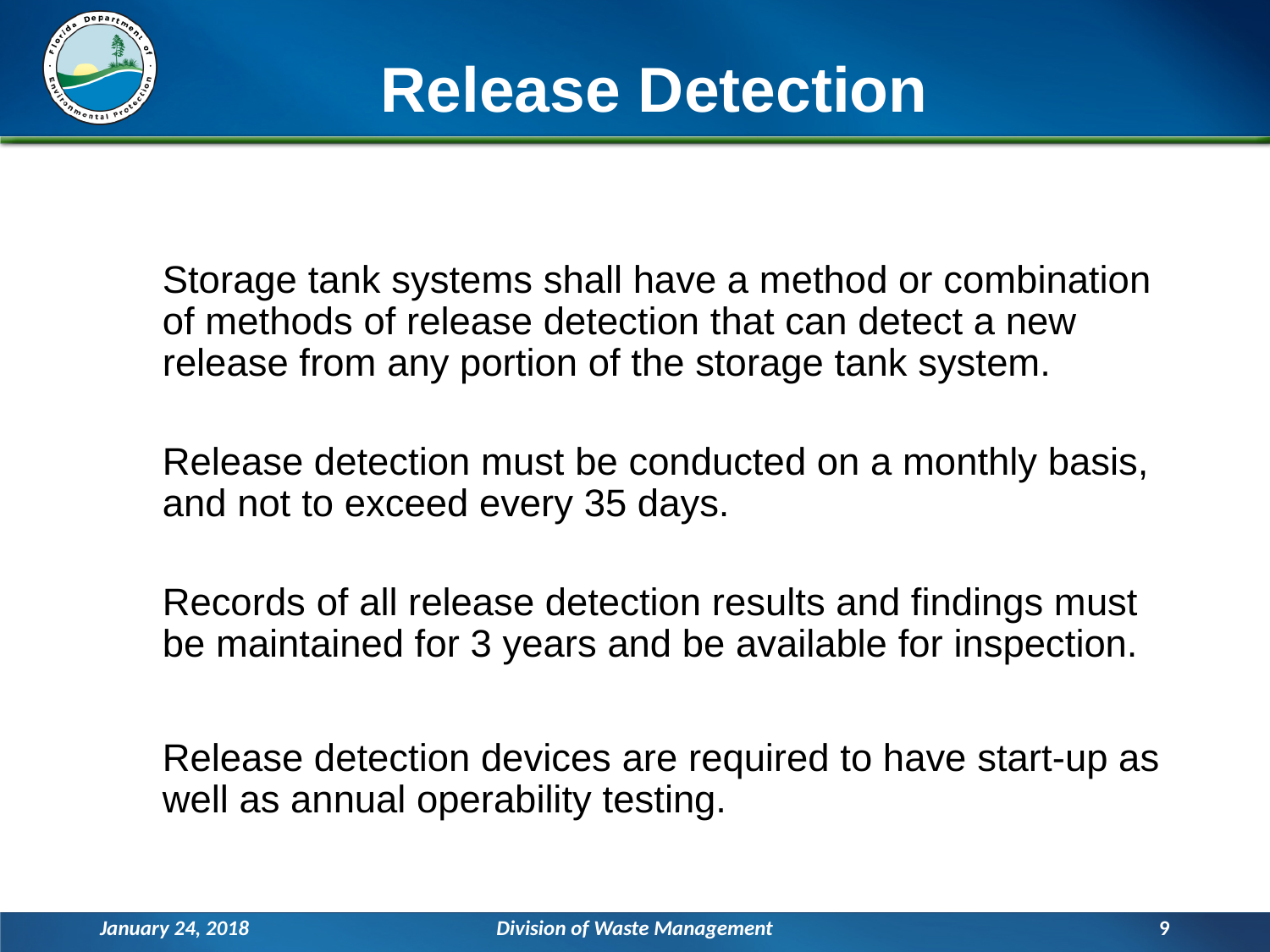

# Release Detection
Storage tank systems shall have a method or combination of methods of release detection that can detect a new release from any portion of the storage tank system.

Release detection must be conducted on a monthly basis, and not to exceed every 35 days.

Records of all release detection results and findings must be maintained for 3 years and be available for inspection.

Release detection devices are required to have start-up as well as annual operability testing.
January 24, 2018

Division of Waste Management

9